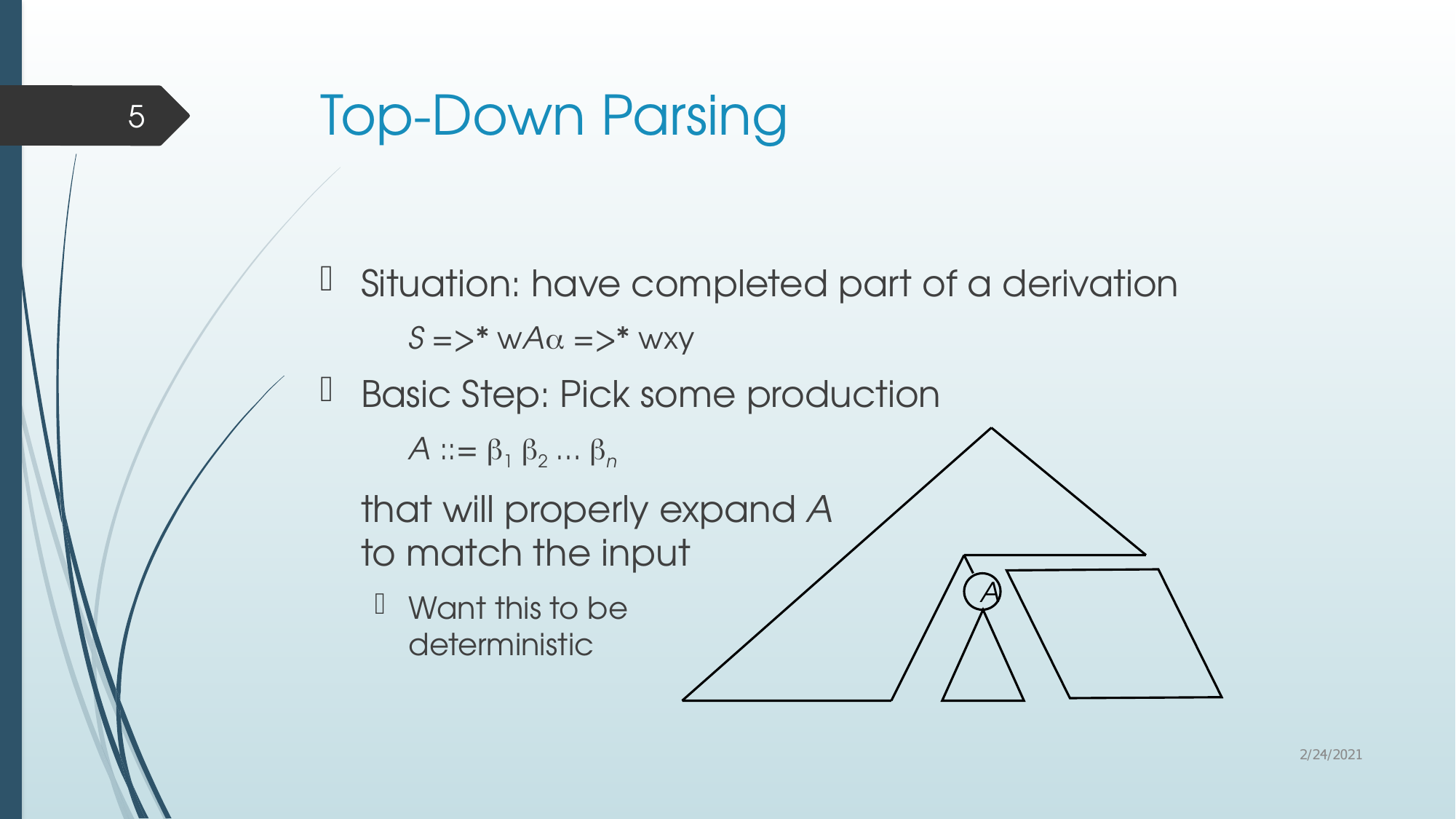

# Top-Down Parsing
5
Situation: have completed part of a derivation
	S =>* wAα =>* wxy
Basic Step: Pick some production
	A ::= β1 β2 … βn
	that will properly expand A
to match the input
Want this to be
deterministic

A

2/24/2021